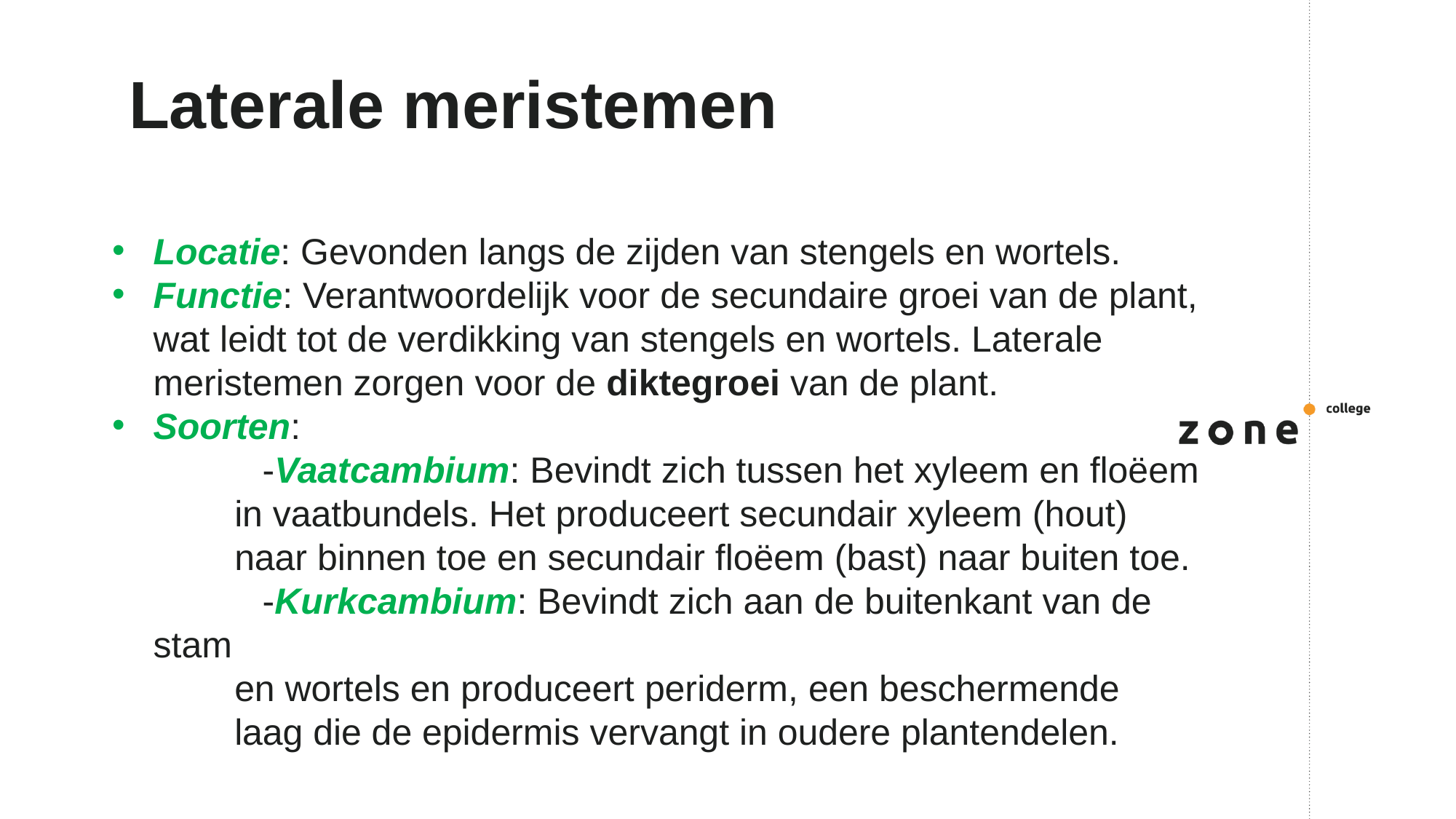

# Laterale meristemen
Locatie: Gevonden langs de zijden van stengels en wortels.
Functie: Verantwoordelijk voor de secundaire groei van de plant, wat leidt tot de verdikking van stengels en wortels. Laterale meristemen zorgen voor de diktegroei van de plant.
Soorten:
	-Vaatcambium: Bevindt zich tussen het xyleem en floëem
        in vaatbundels. Het produceert secundair xyleem (hout)
        naar binnen toe en secundair floëem (bast) naar buiten toe.
	-Kurkcambium: Bevindt zich aan de buitenkant van de stam
        en wortels en produceert periderm, een beschermende
        laag die de epidermis vervangt in oudere plantendelen.